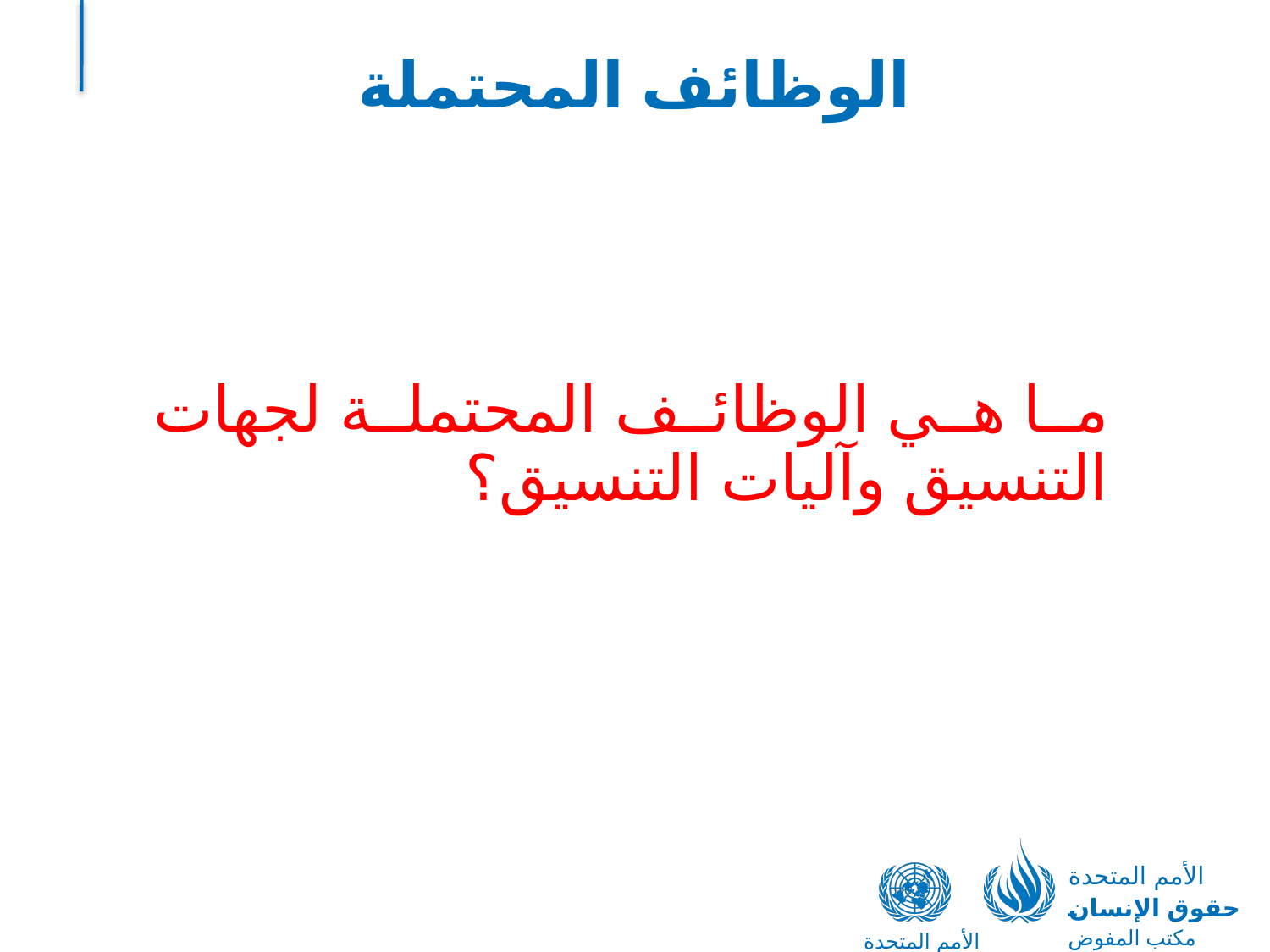

# الوظائف المحتملة

ما هي الوظائف المحتملة لجهات التنسيق وآليات التنسيق؟
الأمم المتحدة
حقوق الإنسان
مكتب المفوض السامي
الأمم المتحدة